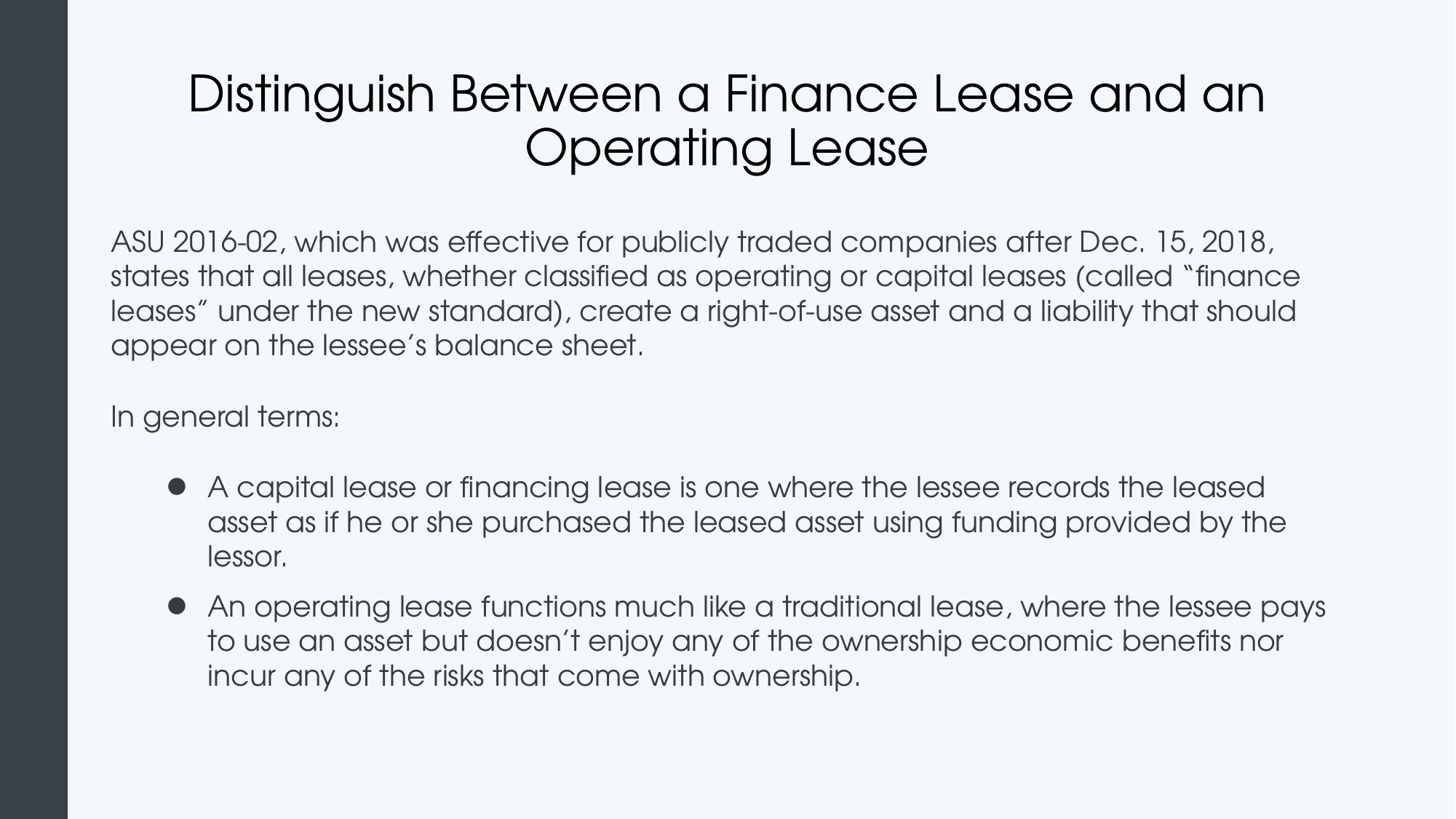

# Distinguish Between a Finance Lease and an Operating Lease
ASU 2016-02, which was effective for publicly traded companies after Dec. 15, 2018, states that all leases, whether classified as operating or capital leases (called “finance leases” under the new standard), create a right-of-use asset and a liability that should appear on the lessee’s balance sheet.
In general terms:
A capital lease or financing lease is one where the lessee records the leased asset as if he or she purchased the leased asset using funding provided by the lessor.
An operating lease functions much like a traditional lease, where the lessee pays to use an asset but doesn’t enjoy any of the ownership economic benefits nor incur any of the risks that come with ownership.